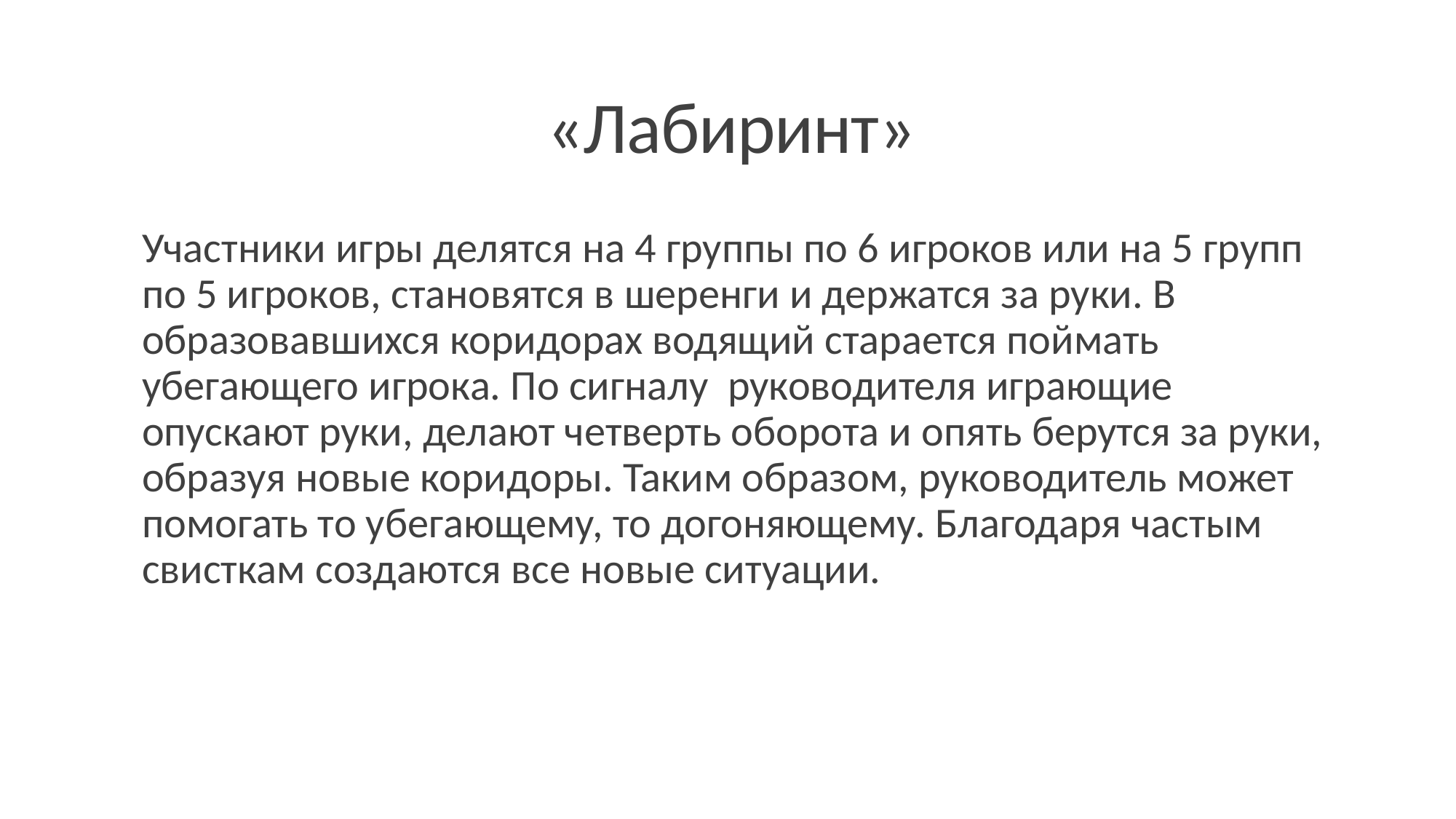

# «Лабиринт»
Участники игры делятся на 4 группы по 6 игроков или на 5 групп по 5 игроков, становятся в шеренги и держатся за руки. В образовавшихся коридорах водящий старается поймать убегающего игрока. По сигналу  руководителя играющие опускают руки, делают четверть оборота и опять берутся за руки, образуя новые коридоры. Таким образом, руководитель может помогать то убегающему, то догоняющему. Благодаря частым свисткам создаются все новые ситуации.